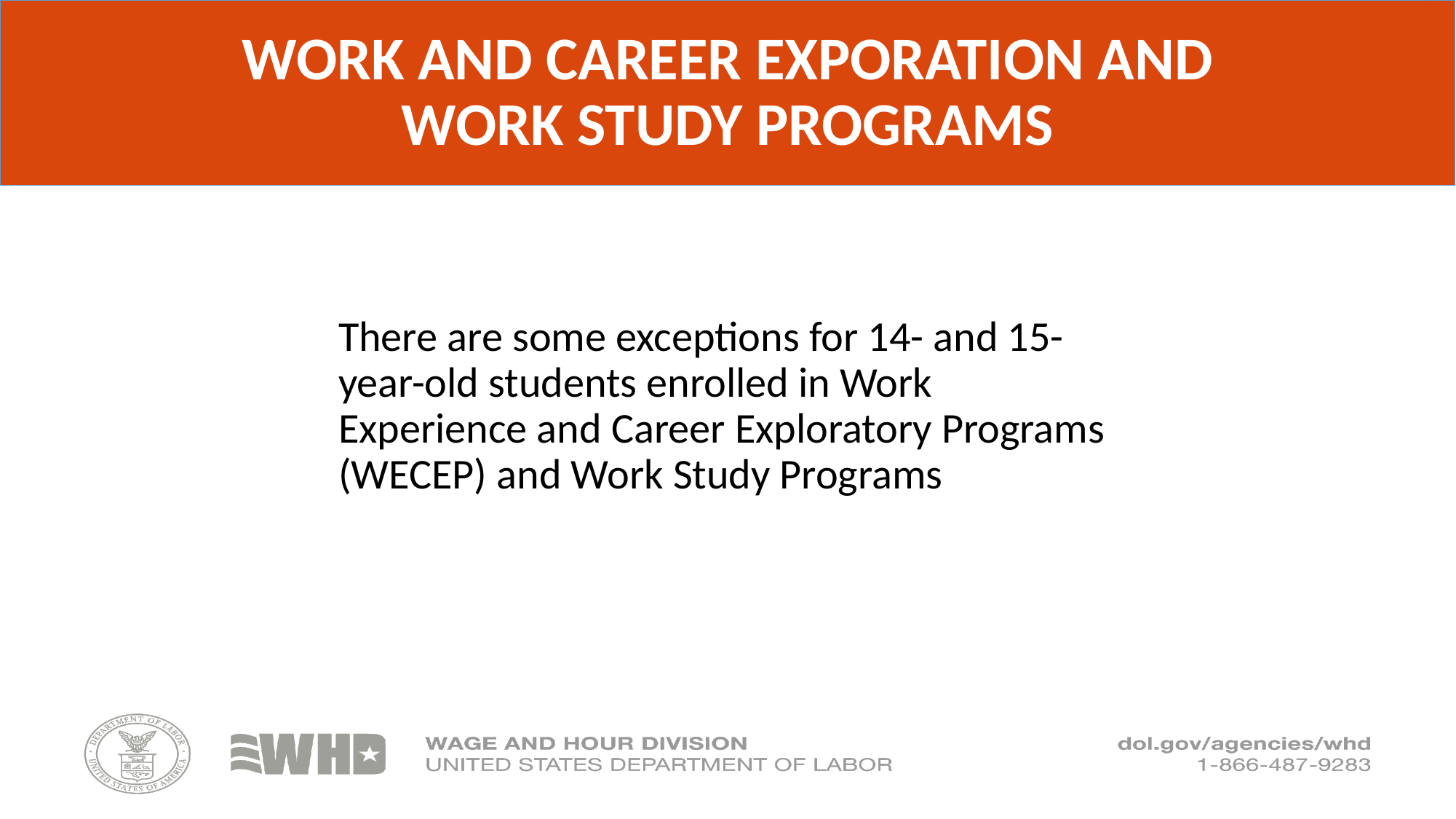

# WORK AND CAREER EXPORATION AND WORK STUDY PROGRAMS
There are some exceptions for 14- and 15-year-old students enrolled in Work Experience and Career Exploratory Programs (WECEP) and Work Study Programs